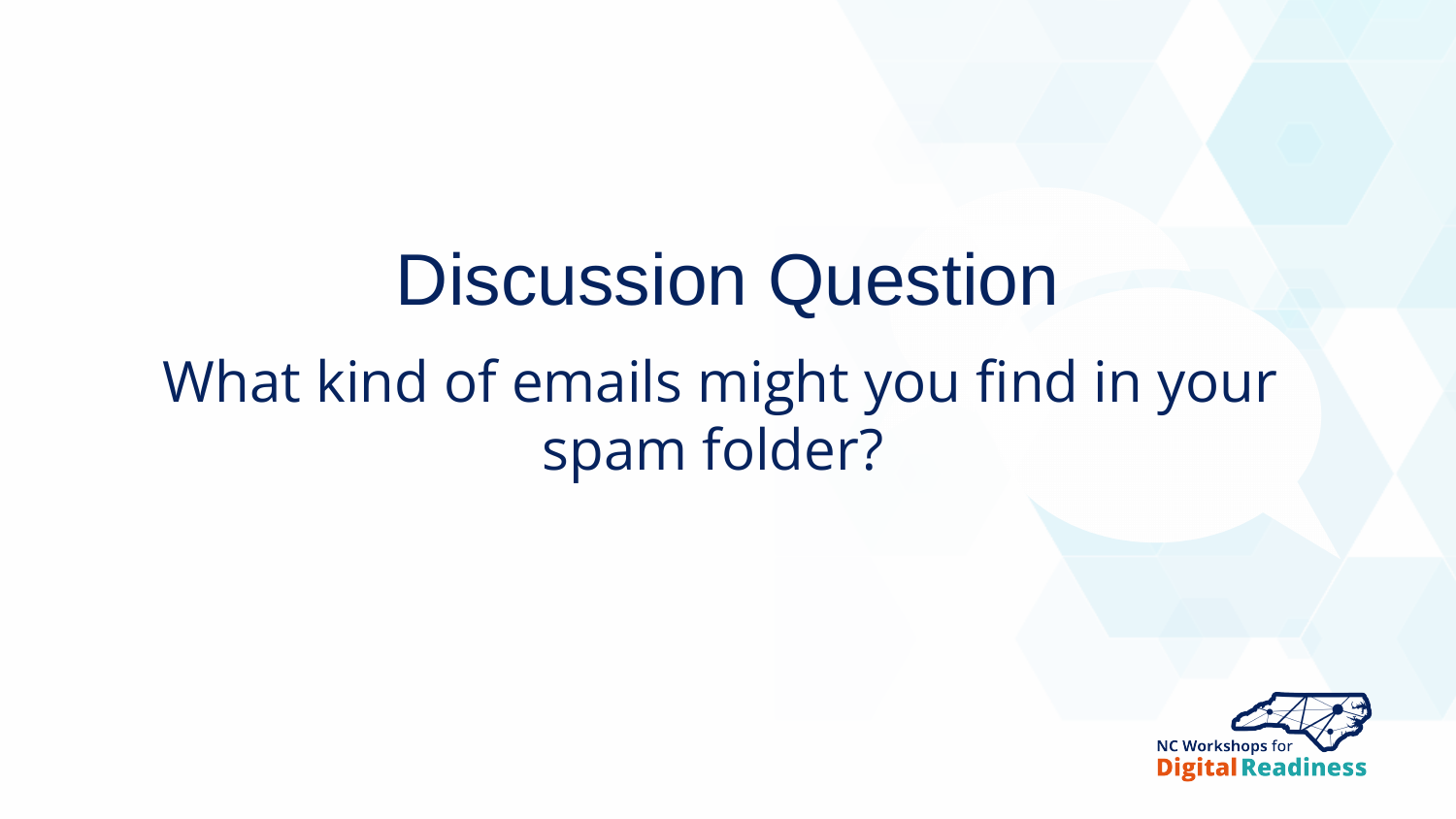

Discussion Question
What kind of emails might you find in your
spam folder?